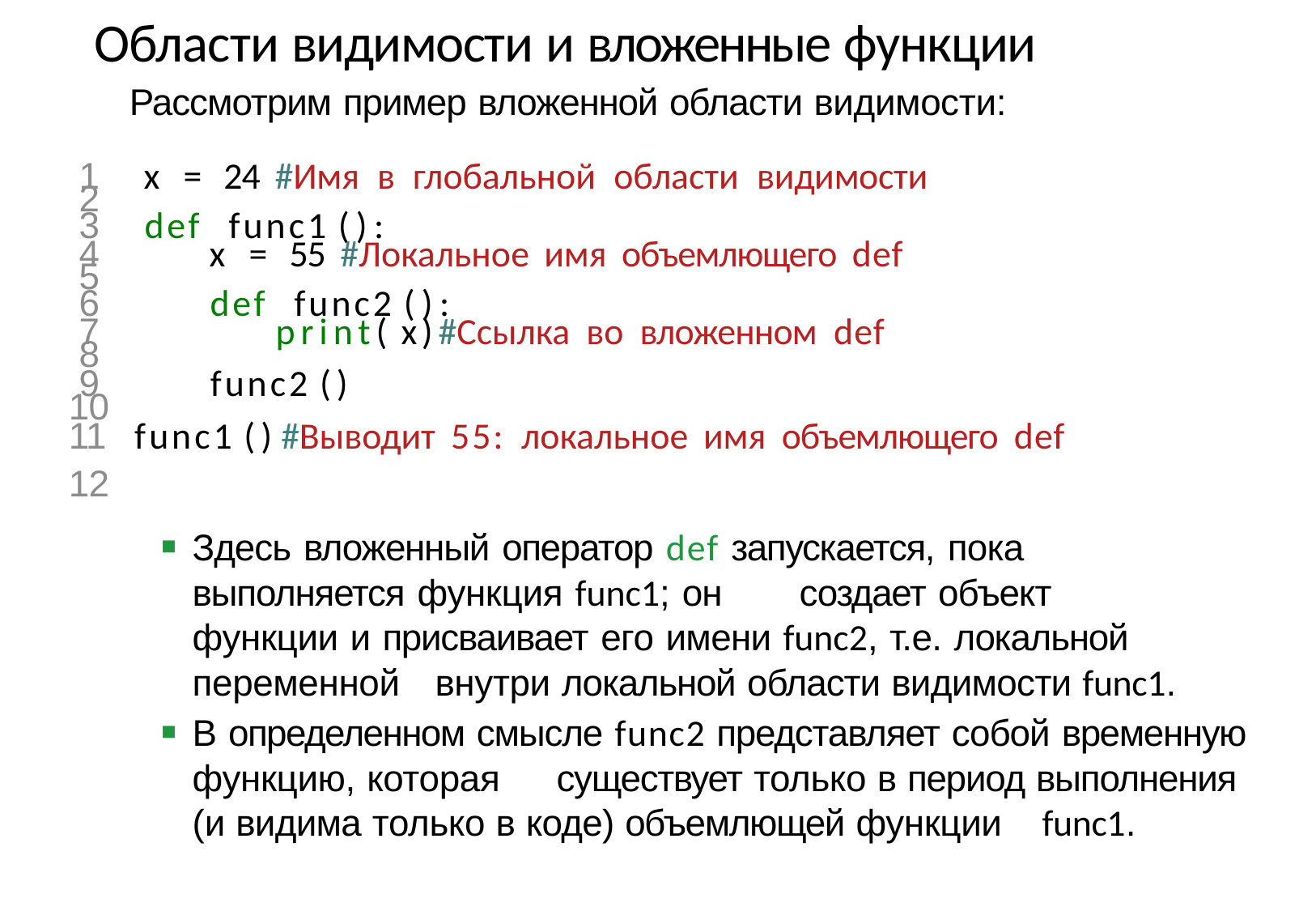

# Области видимости и вложенные функции
Рассмотрим пример вложенной области видимости:
1	x = 24	#Имя в глобальной области видимости
2
3	def  func1 ():
4	x = 55	#Локальное имя объемлющего def
5
6	def  func2 ():
7	print( x)	#Ссылка во вложенном def
8
9	func2 ()
10
11	func1 ()	#Выводит 55: локальное имя объемлющего def
12
Здесь вложенный оператор def запускается, пока выполняется функция func1; он 	создает объект функции и присваивает его имени func2, т.е. локальной переменной 	внутри локальной области видимости func1.
В определенном смысле func2 представляет собой временную функцию, которая 	существует только в период выполнения (и видима только в коде) объемлющей функции 	func1.